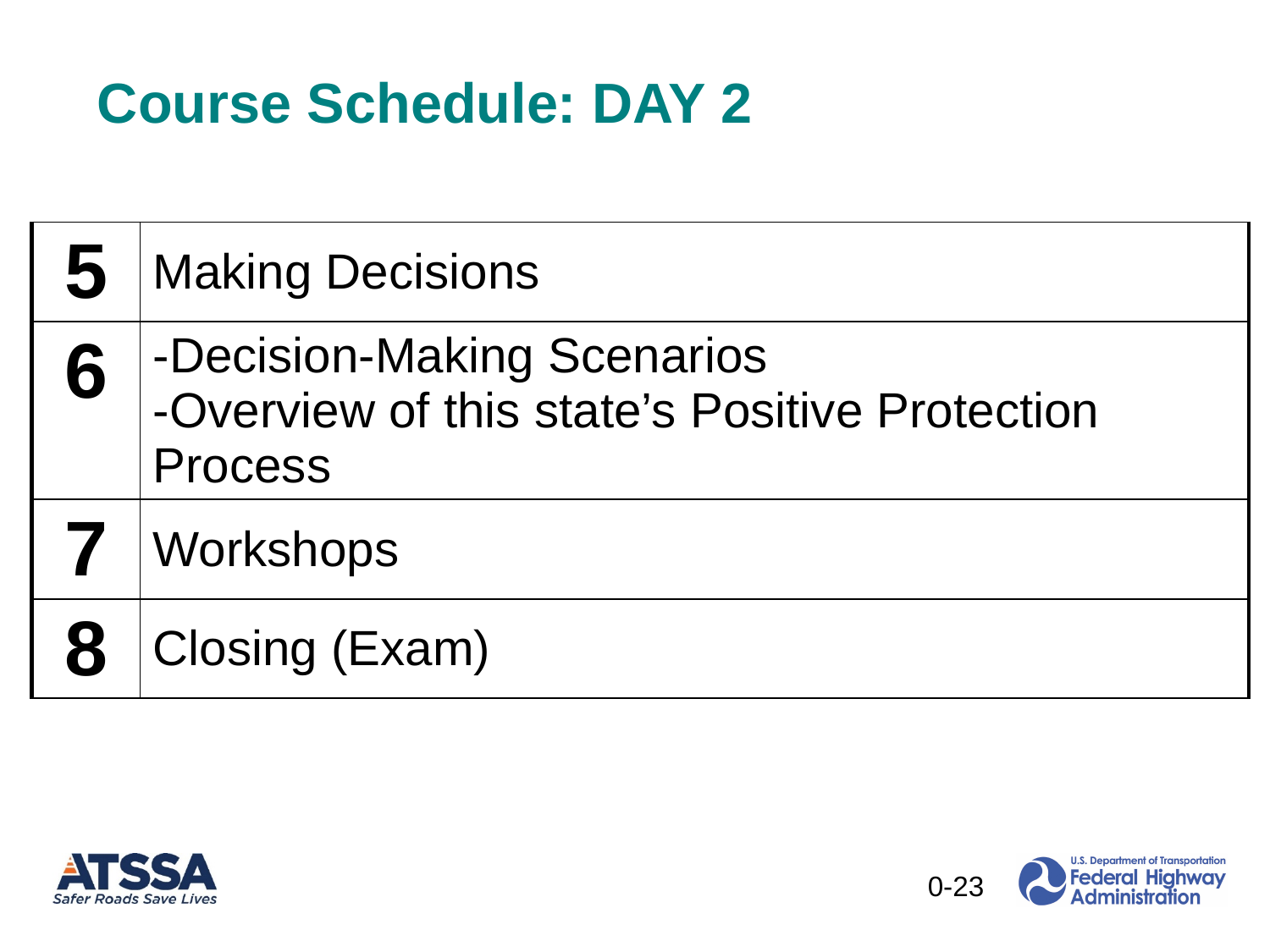

# Course Schedule: DAY 2
| 5 | Making Decisions |
| --- | --- |
| 6 | -Decision-Making Scenarios -Overview of this state’s Positive Protection Process |
| 7 | Workshops |
| 8 | Closing (Exam) |